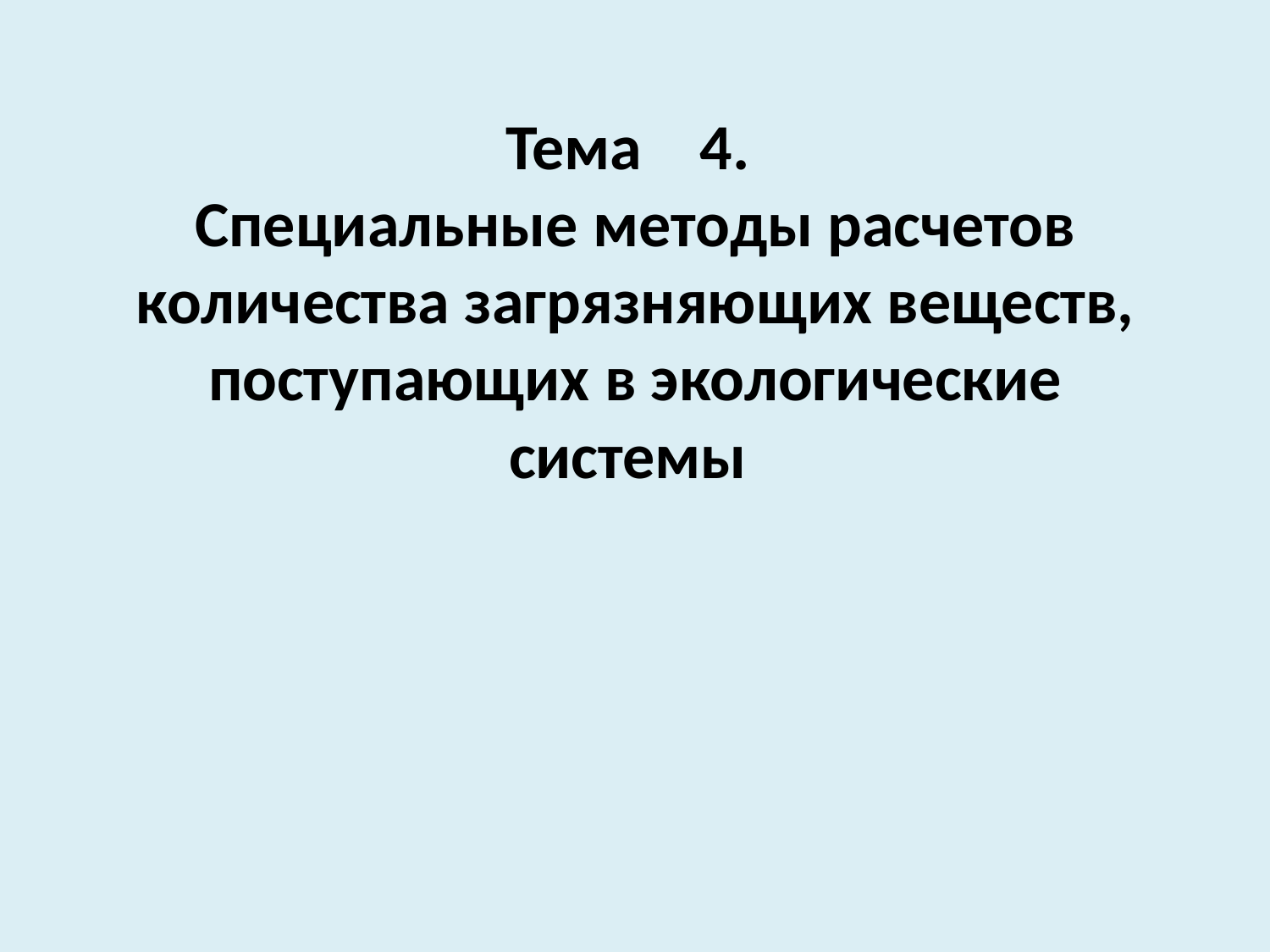

# Тема    4. Специальные методы расчетов количества загрязняющих веществ, поступающих в экологические системы